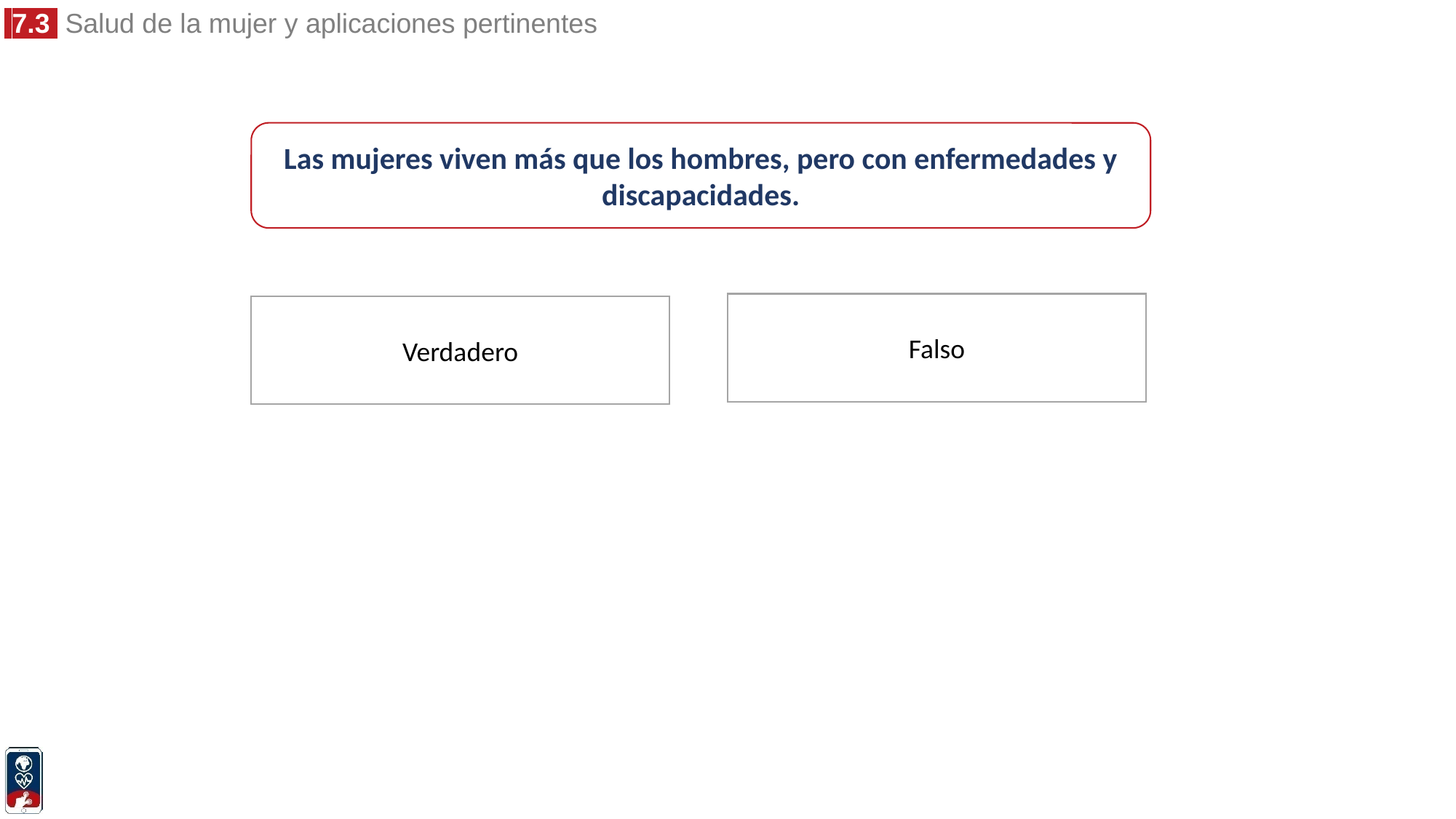

Las mujeres viven más que los hombres, pero con enfermedades y discapacidades.
Falso
Verdadero